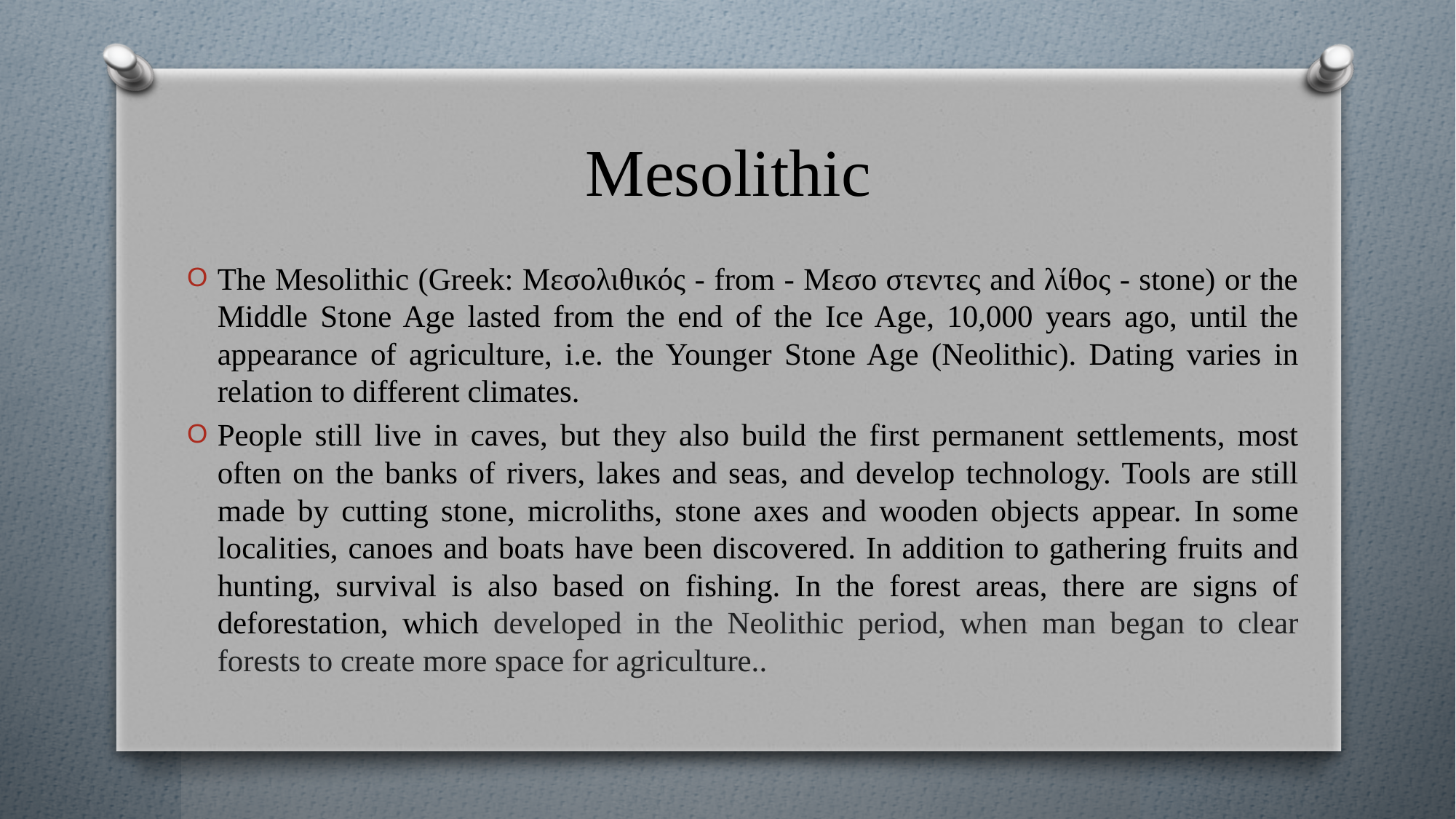

# Mesolithic
The Mesolithic (Greek: Μεσολιθικός - from - Μεσο στεντες and λίθος - stone) or the Middle Stone Age lasted from the end of the Ice Age, 10,000 years ago, until the appearance of agriculture, i.e. the Younger Stone Age (Neolithic). Dating varies in relation to different climates.
People still live in caves, but they also build the first permanent settlements, most often on the banks of rivers, lakes and seas, and develop technology. Tools are still made by cutting stone, microliths, stone axes and wooden objects appear. In some localities, canoes and boats have been discovered. In addition to gathering fruits and hunting, survival is also based on fishing. In the forest areas, there are signs of deforestation, which developed in the Neolithic period, when man began to clear forests to create more space for agriculture..